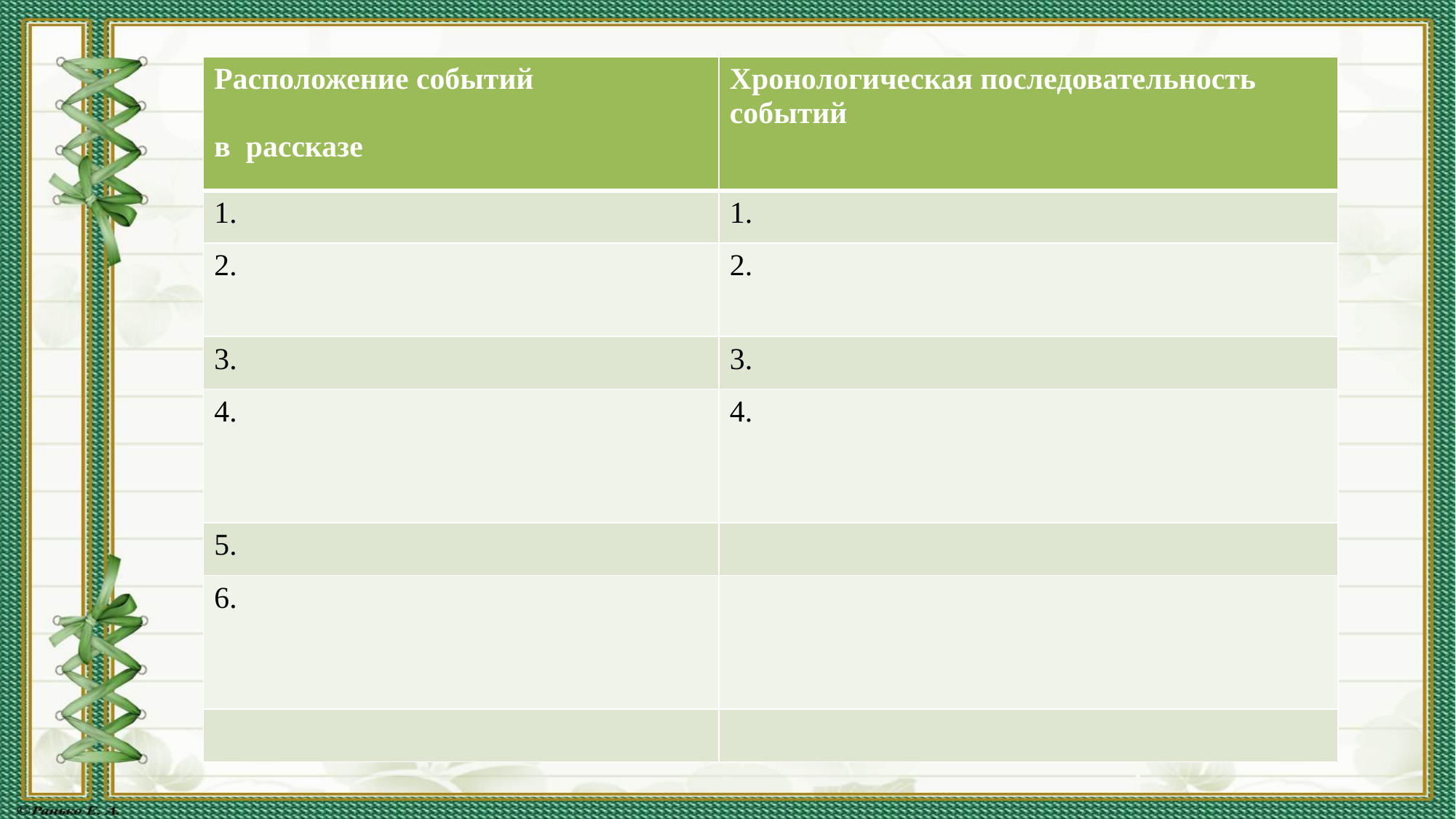

# Проверка
| Расположение событий в рассказе | Хронологическая последовательность событий |
| --- | --- |
| 1. | 1. |
| 2. | 2. |
| 3. | 3. |
| 4. | 4. |
| 5. |  |
| 6. |  |
|  |  |